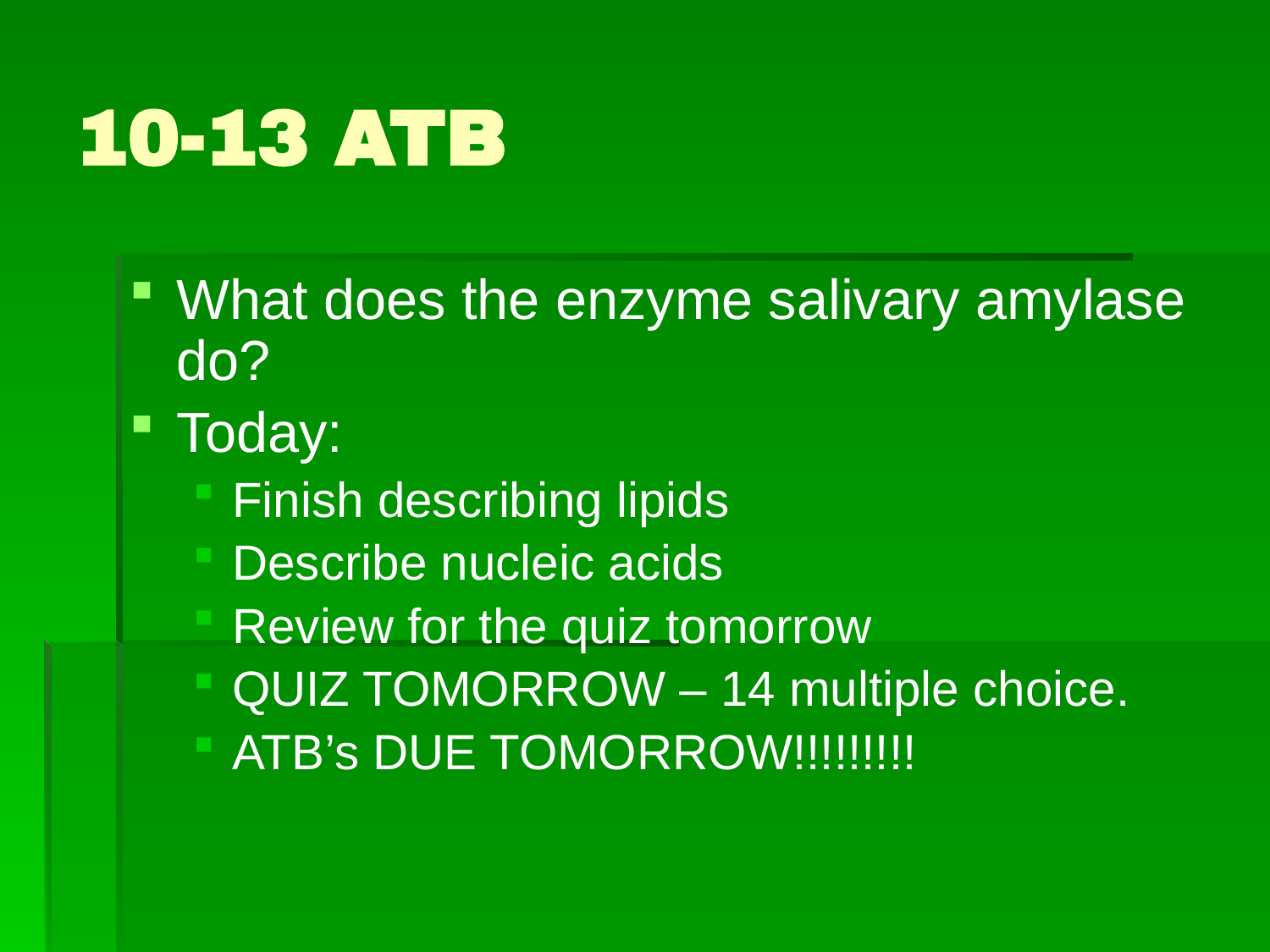

# 10-13 ATB
What does the enzyme salivary amylase do?
Today:
Finish describing lipids
Describe nucleic acids
Review for the quiz tomorrow
QUIZ TOMORROW – 14 multiple choice.
ATB’s DUE TOMORROW!!!!!!!!!